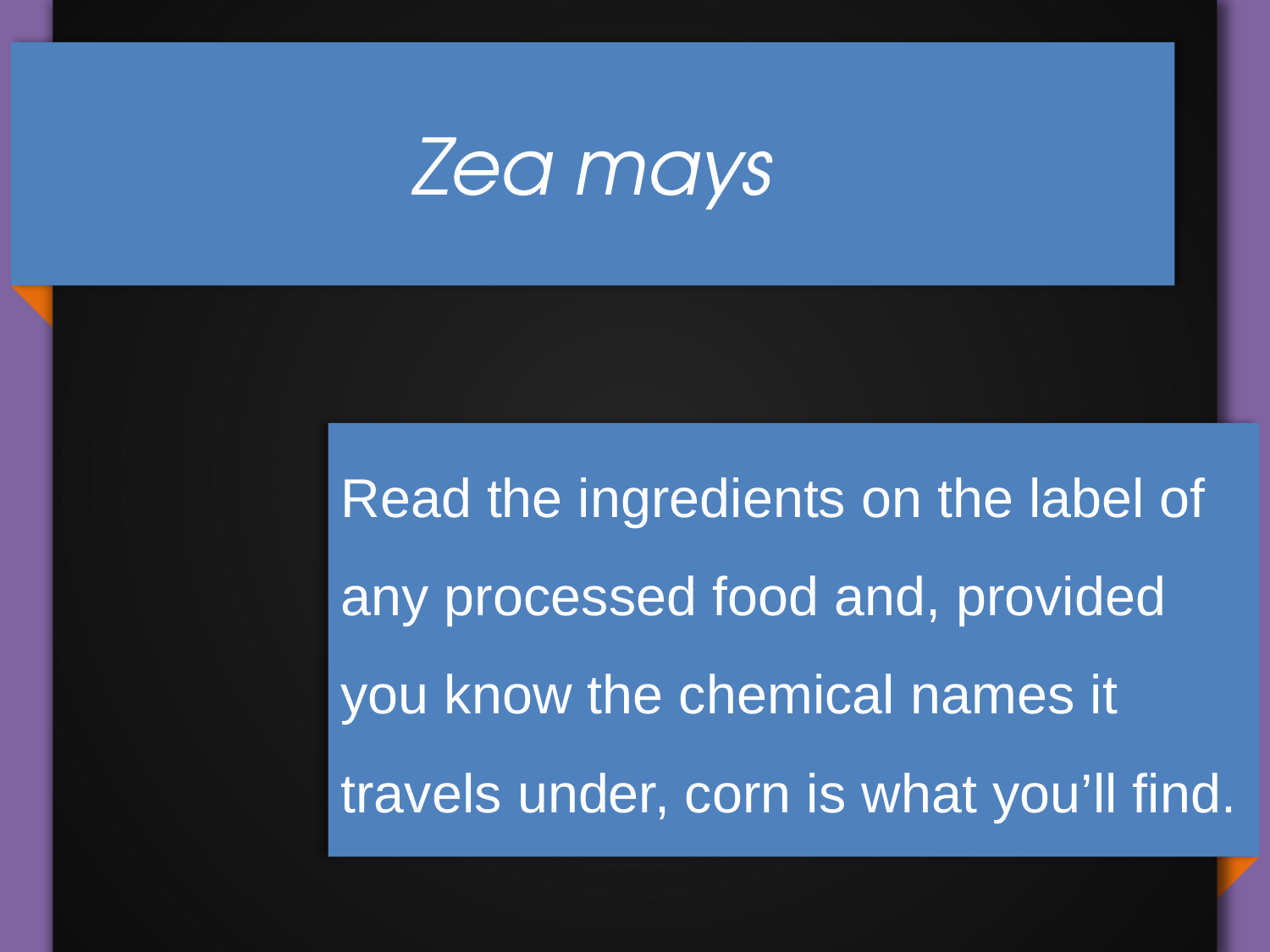

# Zea mays
Read the ingredients on the label of any processed food and, provided you know the chemical names it travels under, corn is what you’ll find.